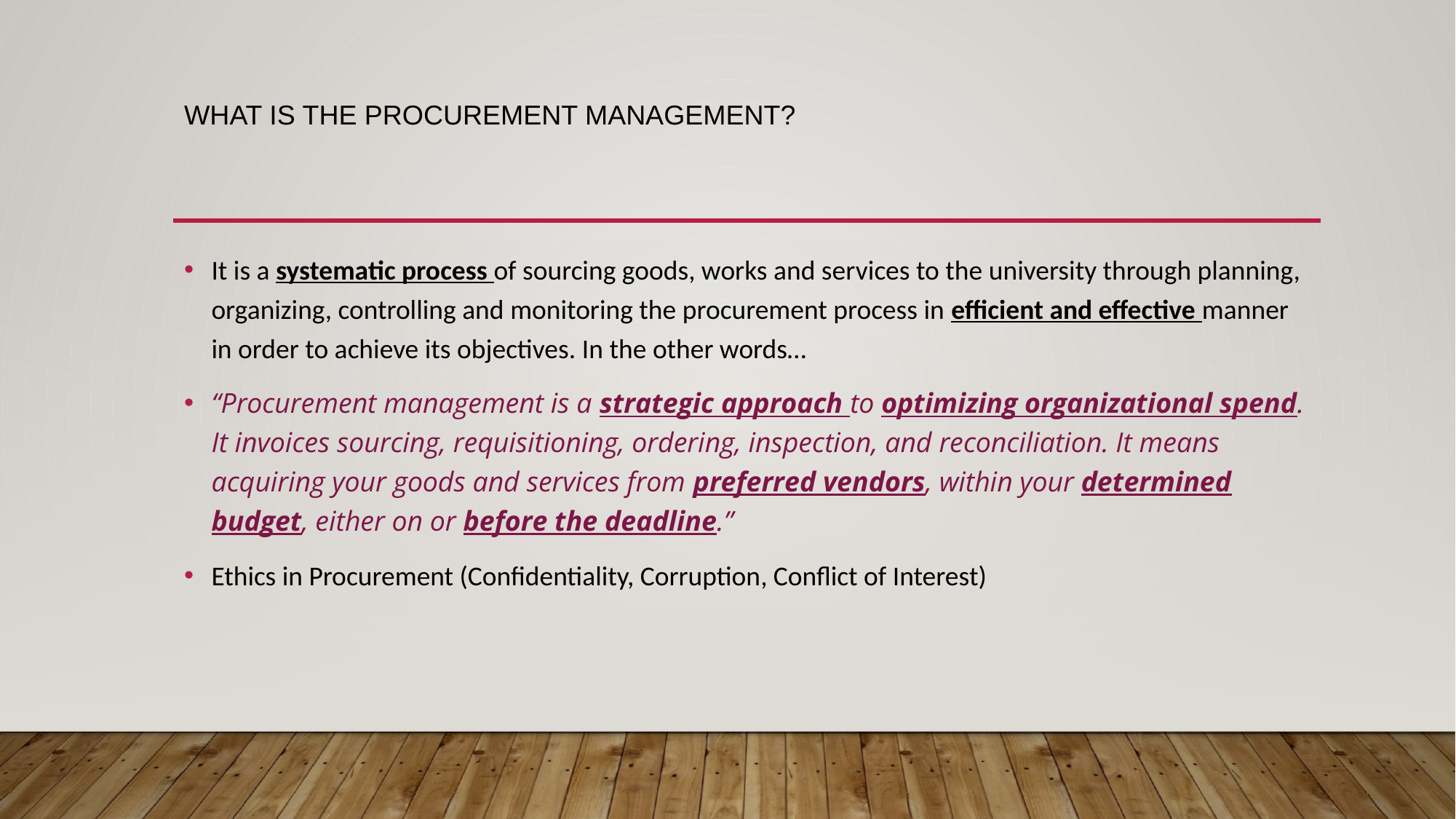

# What is the procurement management?
It is a systematic process of sourcing goods, works and services to the university through planning, organizing, controlling and monitoring the procurement process in efficient and effective manner in order to achieve its objectives. In the other words…
“Procurement management is a strategic approach to optimizing organizational spend. It invoices sourcing, requisitioning, ordering, inspection, and reconciliation. It means acquiring your goods and services from preferred vendors, within your determined budget, either on or before the deadline.”
Ethics in Procurement (Confidentiality, Corruption, Conflict of Interest)